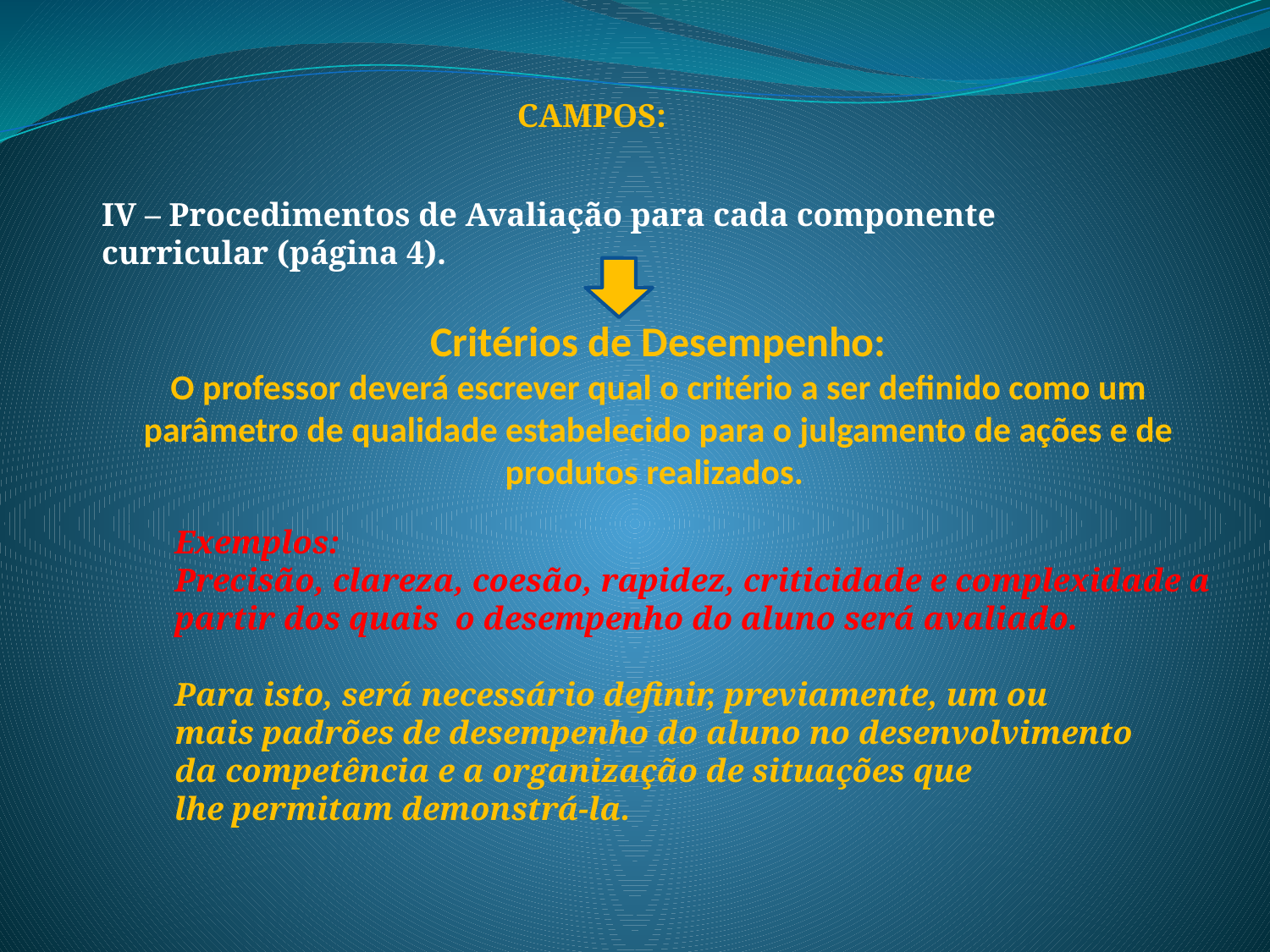

CAMPOS:
IV – Procedimentos de Avaliação para cada componente curricular (página 4).

# Critérios de Desempenho: O professor deverá escrever qual o critério a ser definido como um parâmetro de qualidade estabelecido para o julgamento de ações e de produtos realizados.
Exemplos:
Precisão, clareza, coesão, rapidez, criticidade e complexidade a
partir dos quais  o desempenho do aluno será avaliado.

Para isto, será necessário definir, previamente, um ou
mais padrões de desempenho do aluno no desenvolvimento
da competência e a organização de situações que
lhe permitam demonstrá-la.